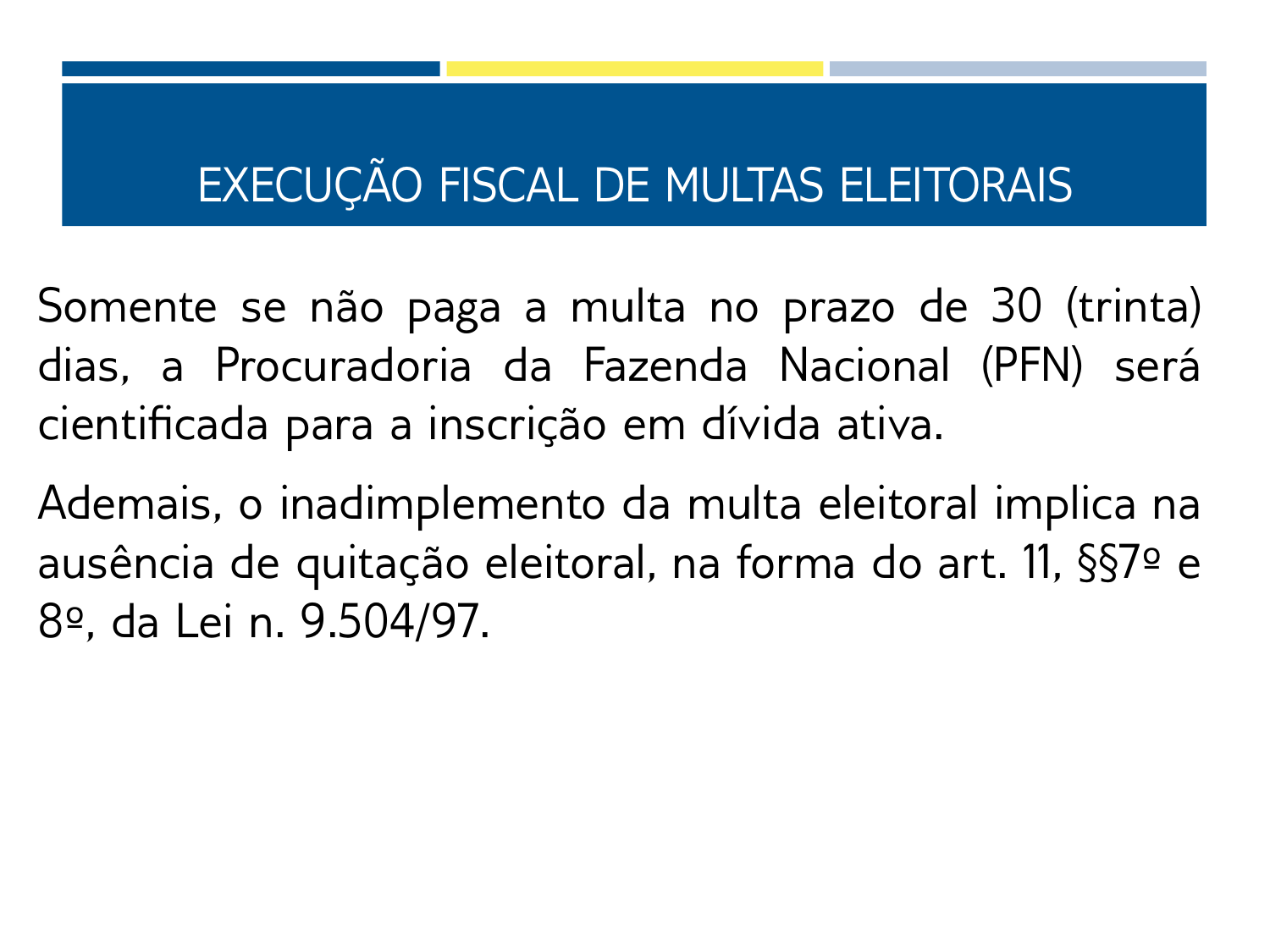

# EXECUÇÃO FISCAL DE MULTAS ELEITORAIS
Somente se não paga a multa no prazo de 30 (trinta) dias, a Procuradoria da Fazenda Nacional (PFN) será cientificada para a inscrição em dívida ativa.
Ademais, o inadimplemento da multa eleitoral implica na ausência de quitação eleitoral, na forma do art. 11, §§7º e 8º, da Lei n. 9.504/97.